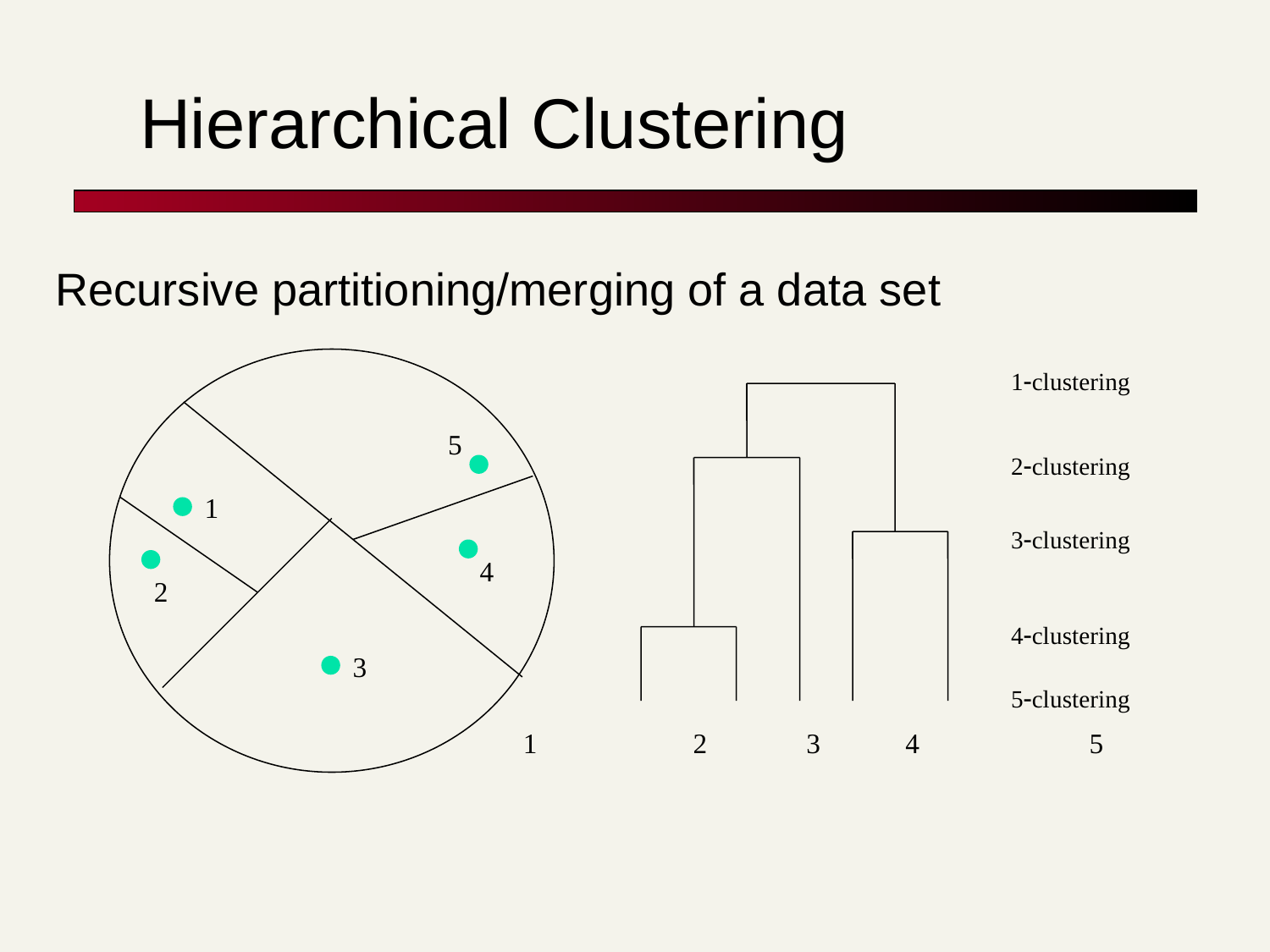

# Hierarchical Clustering
Recursive partitioning/merging of a data set

1−clustering
2−clustering
3−clustering
4−clustering
5−clustering

    1           2       3      4            5

5

1

4

2
3